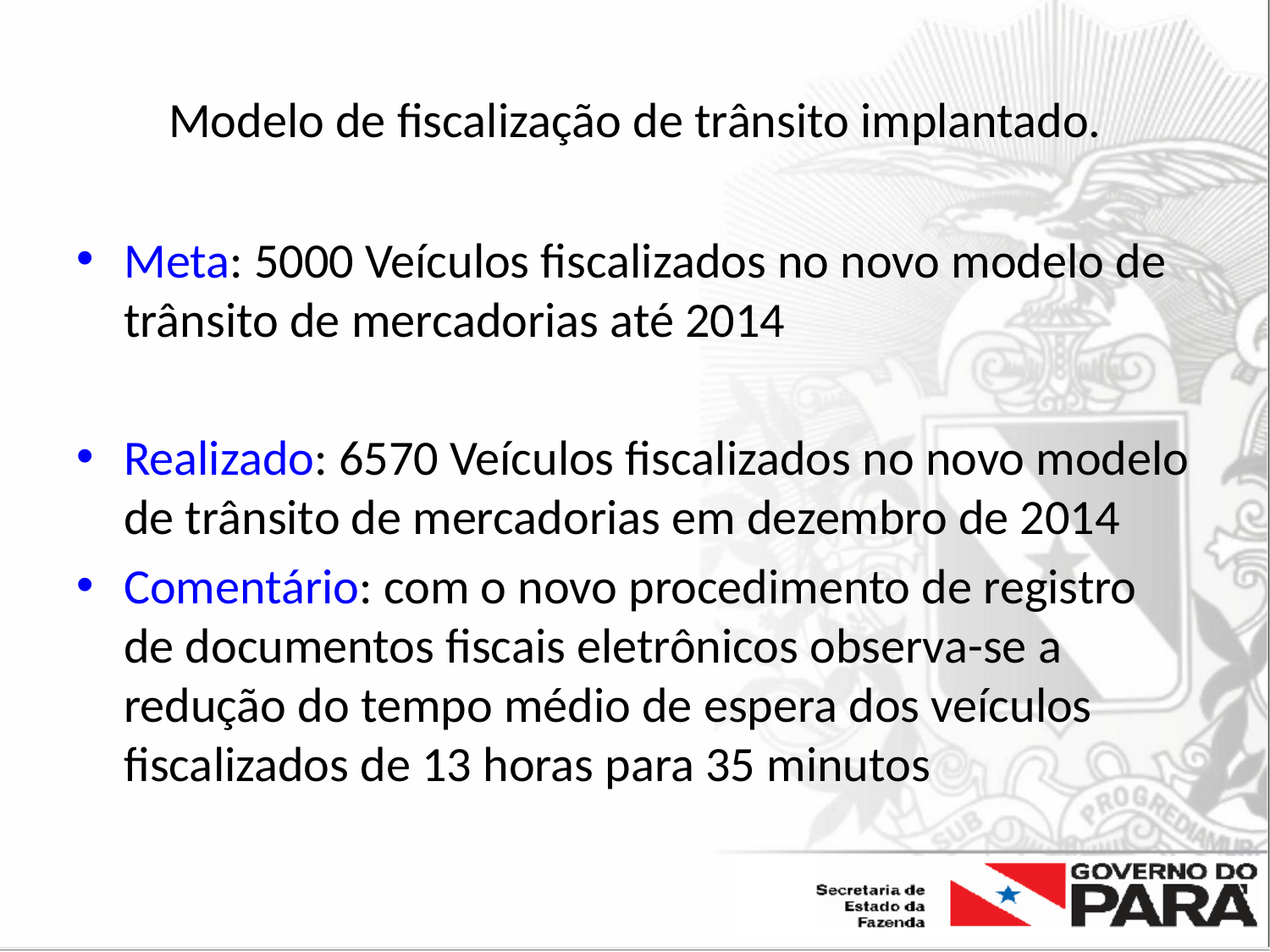

# Modelo de fiscalização de trânsito implantado.
Meta: 5000 Veículos fiscalizados no novo modelo de trânsito de mercadorias até 2014

Realizado: 6570 Veículos fiscalizados no novo modelo de trânsito de mercadorias em dezembro de 2014
Comentário: com o novo procedimento de registro de documentos fiscais eletrônicos observa-se a redução do tempo médio de espera dos veículos fiscalizados de 13 horas para 35 minutos